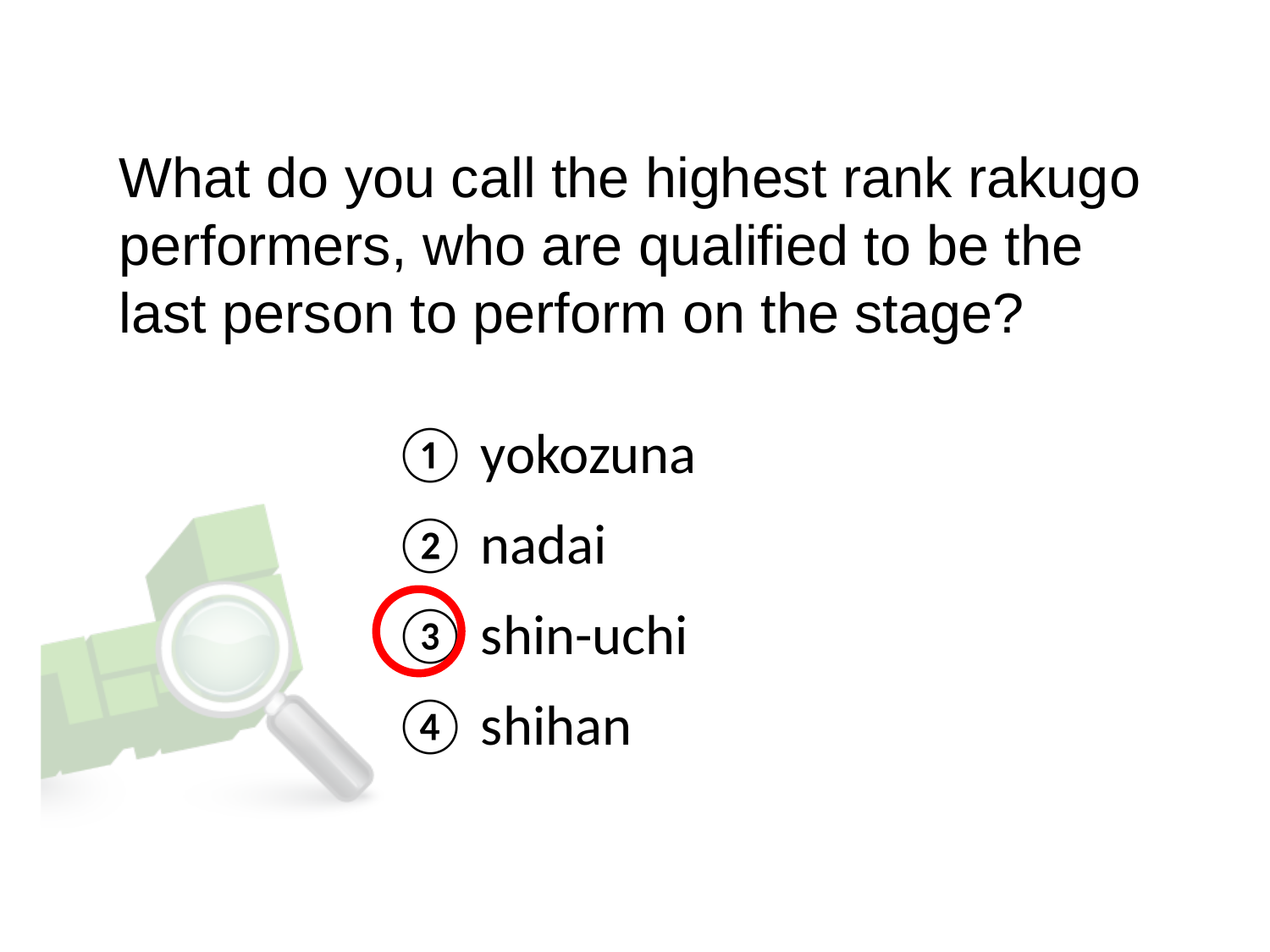

What do you call the highest rank rakugo performers, who are qualified to be the last person to perform on the stage?
① yokozuna
② nadai
③ shin-uchi
④ shihan